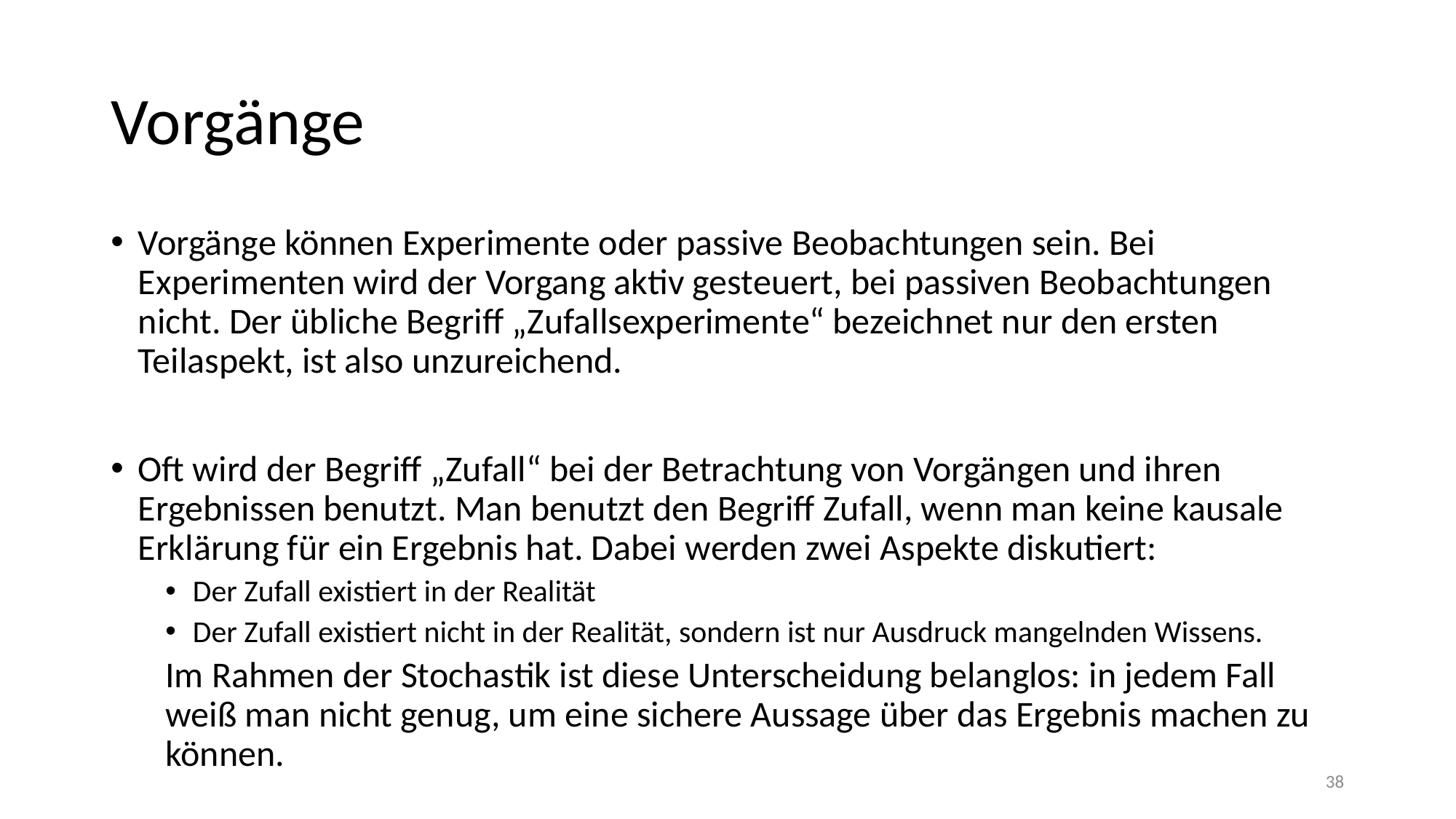

# Vorgänge
Vorgänge können Experimente oder passive Beobachtungen sein. Bei Experimenten wird der Vorgang aktiv gesteuert, bei passiven Beobachtungen nicht. Der übliche Begriff „Zufallsexperimente“ bezeichnet nur den ersten Teilaspekt, ist also unzureichend.

Oft wird der Begriff „Zufall“ bei der Betrachtung von Vorgängen und ihren Ergebnissen benutzt. Man benutzt den Begriff Zufall, wenn man keine kausale Erklärung für ein Ergebnis hat. Dabei werden zwei Aspekte diskutiert:
Der Zufall existiert in der Realität
Der Zufall existiert nicht in der Realität, sondern ist nur Ausdruck mangelnden Wissens.
Im Rahmen der Stochastik ist diese Unterscheidung belanglos: in jedem Fall weiß man nicht genug, um eine sichere Aussage über das Ergebnis machen zu können.

38